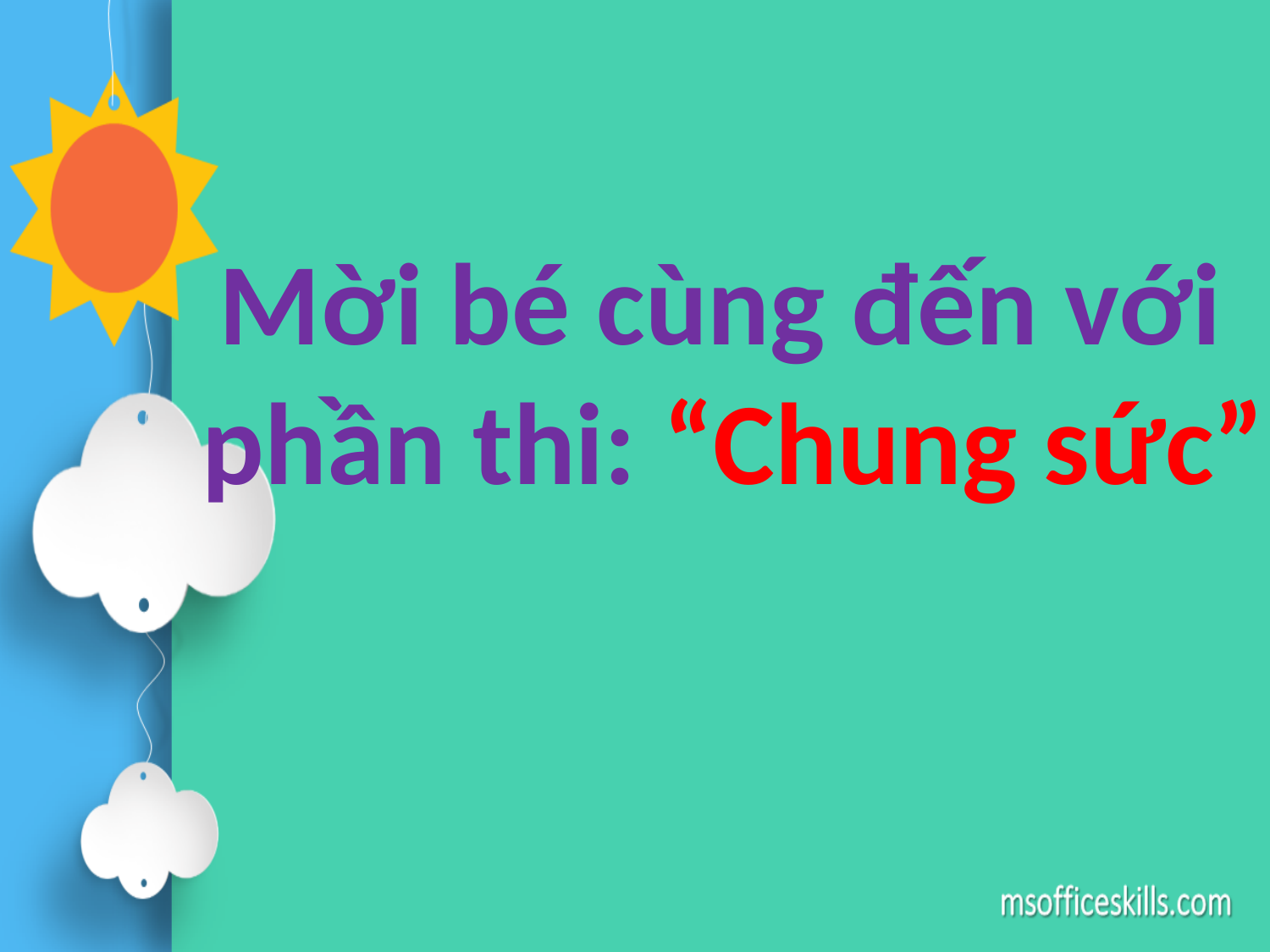

Mời bé cùng đến với
 phần thi: “Chung sức”